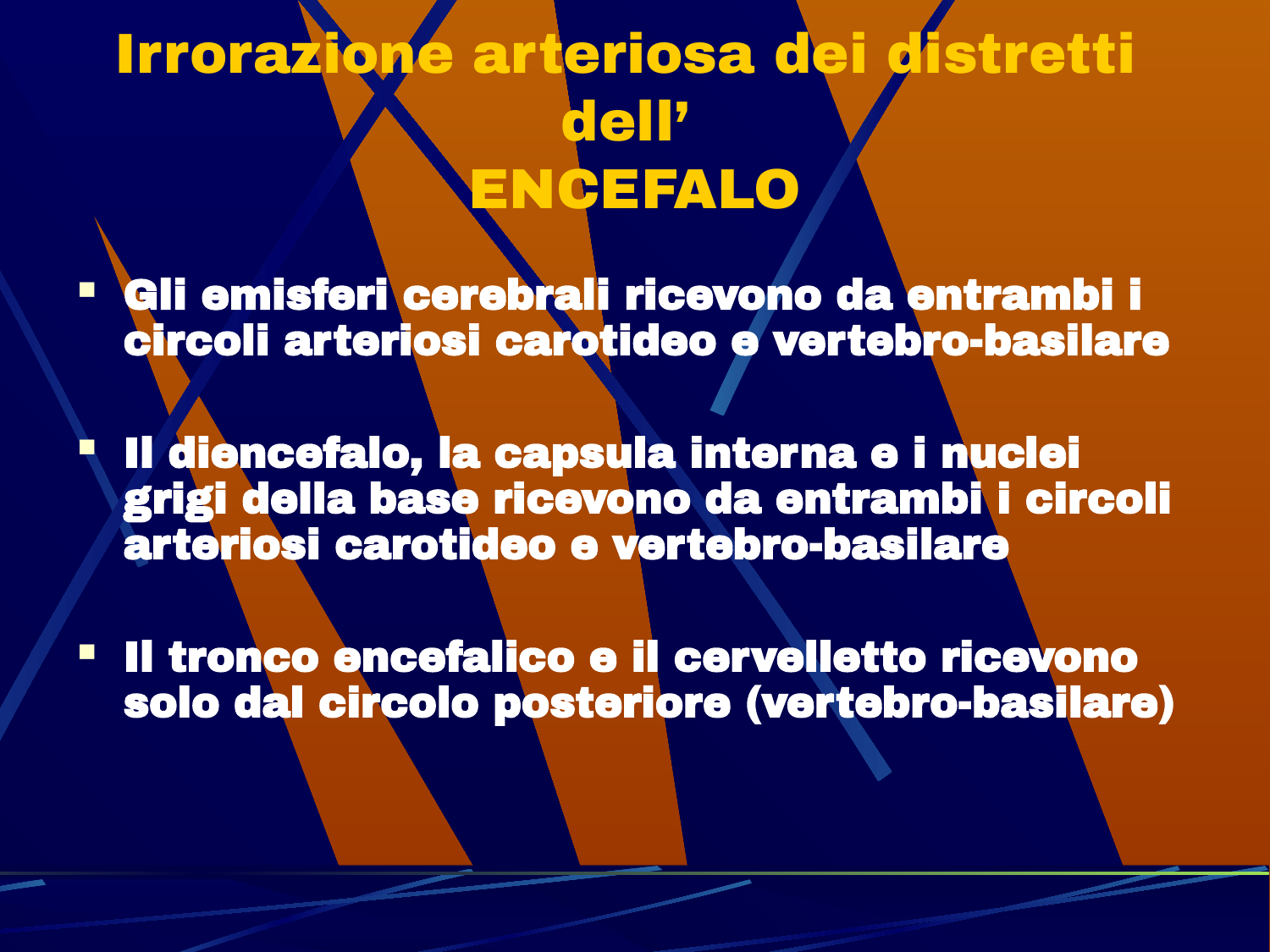

Irrorazione arteriosa dei distretti
dell’
ENCEFALO
Gli emisferi cerebrali ricevono da entrambi i circoli arteriosi carotideo e vertebro-basilare

Il diencefalo, la capsula interna e i nuclei grigi della base ricevono da entrambi i circoli arteriosi carotideo e vertebro-basilare

Il tronco encefalico e il cervelletto ricevono solo dal circolo posteriore (vertebro-basilare)